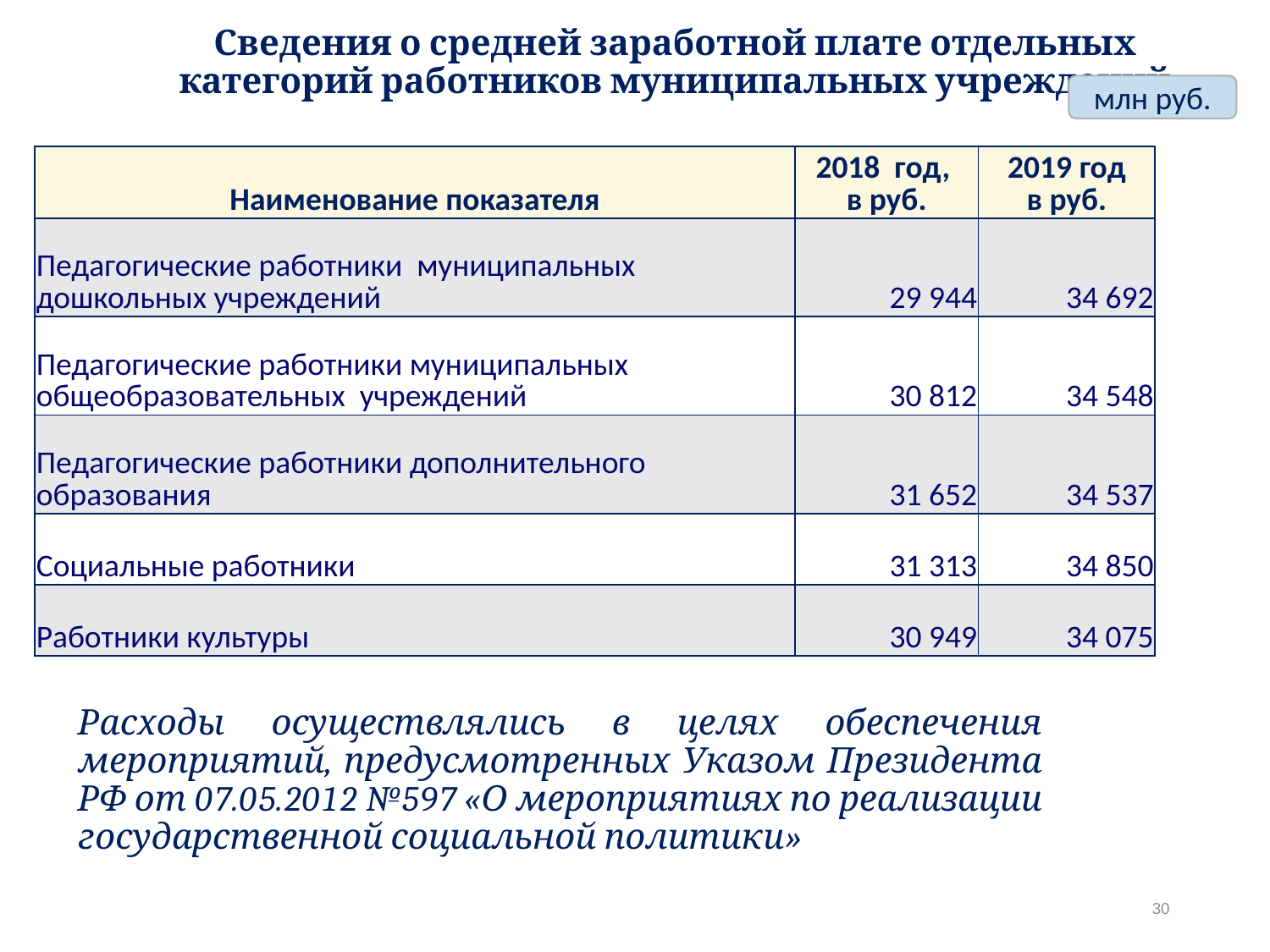

# Сведения о средней заработной плате отдельных категорий работников муниципальных учреждений
млн руб.
| Наименование показателя | 2018 год, в руб. | 2019 год в руб. |
| --- | --- | --- |
| Педагогические работники муниципальных дошкольных учреждений | 29 944 | 34 692 |
| Педагогические работники муниципальных общеобразовательных учреждений | 30 812 | 34 548 |
| Педагогические работники дополнительного образования | 31 652 | 34 537 |
| Социальные работники | 31 313 | 34 850 |
| Работники культуры | 30 949 | 34 075 |
Расходы осуществлялись в целях обеспечения мероприятий, предусмотренных Указом Президента РФ от 07.05.2012 №597 «О мероприятиях по реализации государственной социальной политики»
30